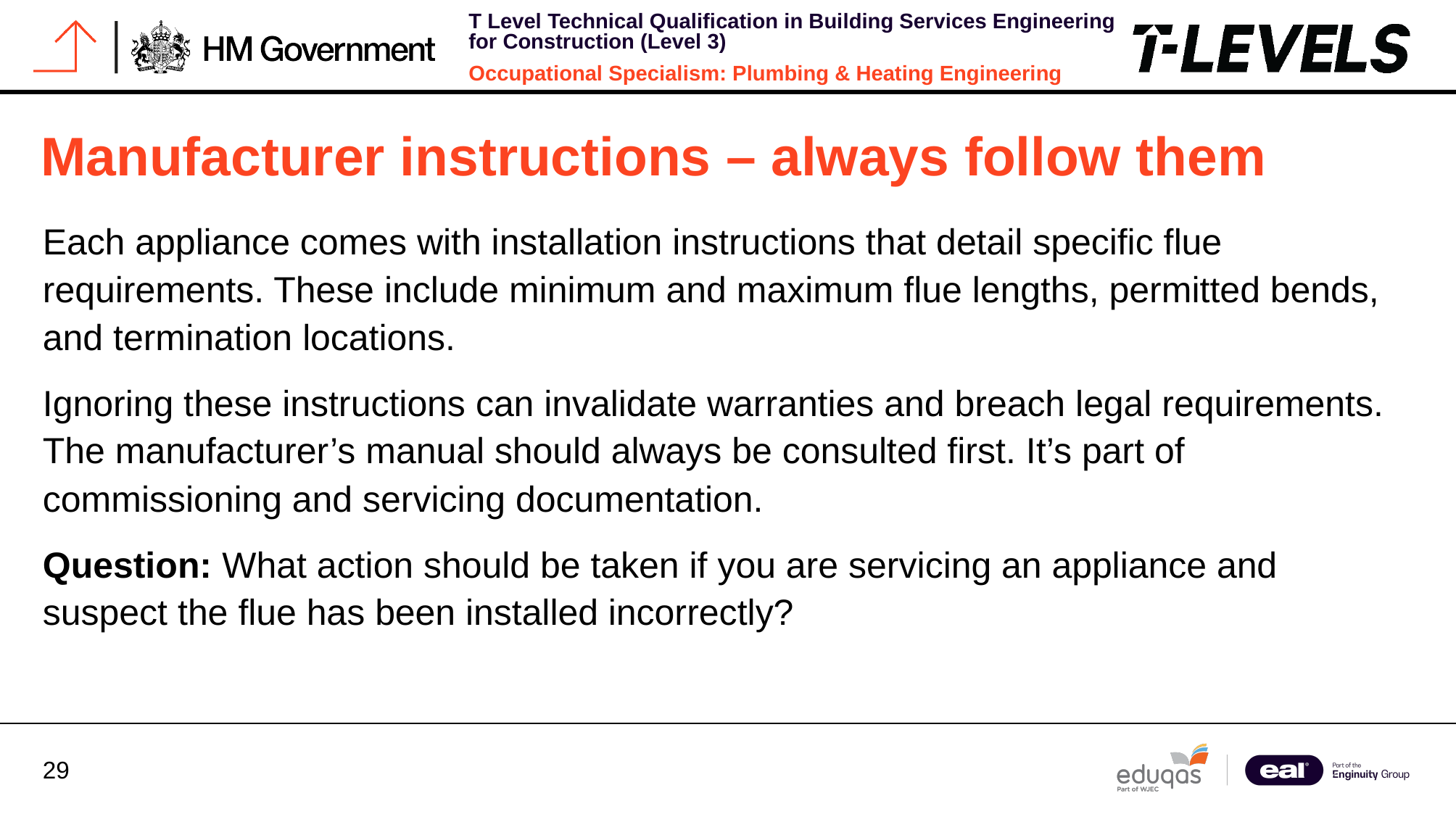

# Manufacturer instructions – always follow them
Each appliance comes with installation instructions that detail specific flue requirements. These include minimum and maximum flue lengths, permitted bends, and termination locations.
Ignoring these instructions can invalidate warranties and breach legal requirements. The manufacturer’s manual should always be consulted first. It’s part of commissioning and servicing documentation.
Question: What action should be taken if you are servicing an appliance and suspect the flue has been installed incorrectly?